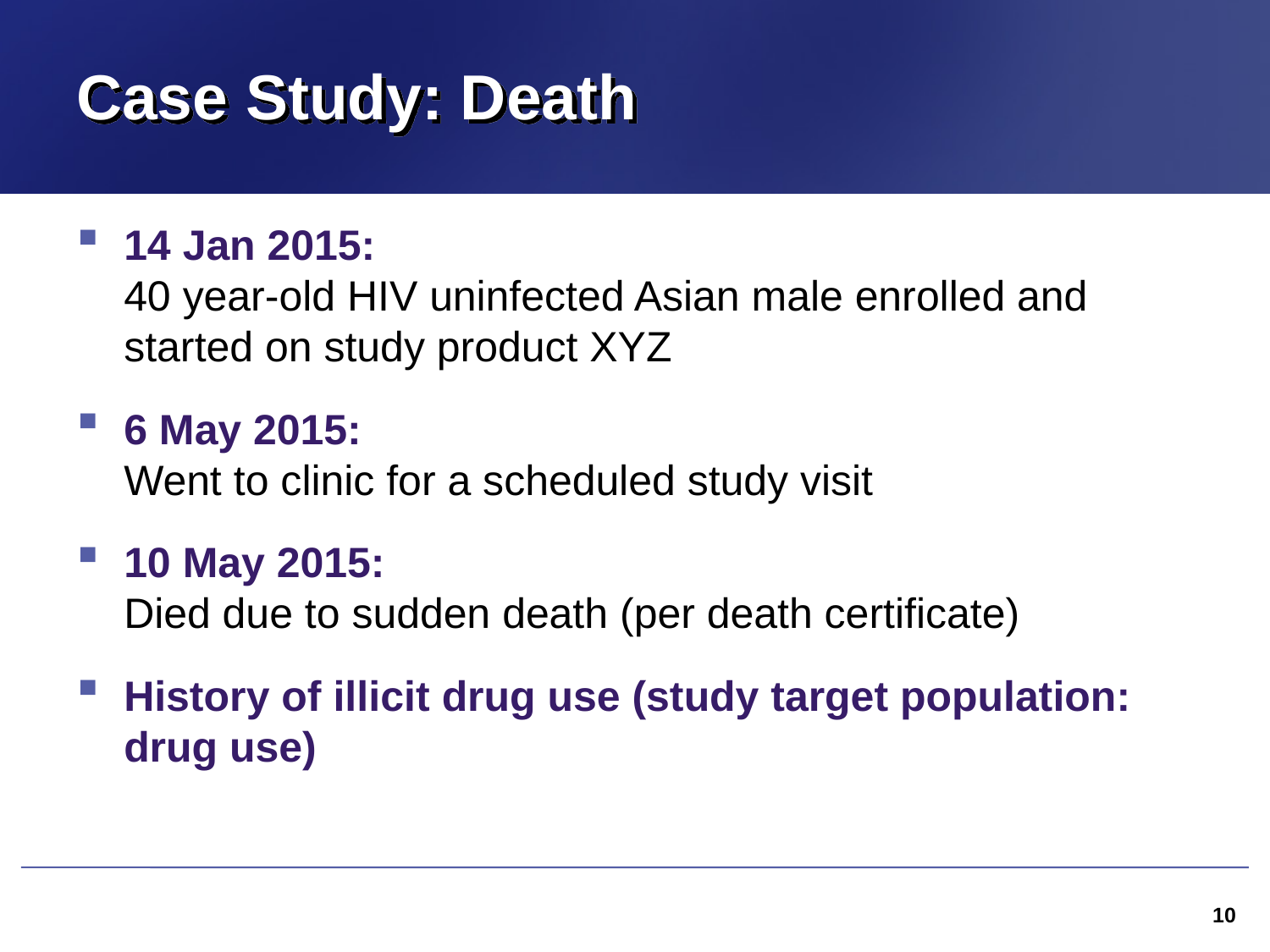

# Case Study: Death
14 Jan 2015:
40 year-old HIV uninfected Asian male enrolled and started on study product XYZ
6 May 2015:
Went to clinic for a scheduled study visit
10 May 2015:
Died due to sudden death (per death certificate)
History of illicit drug use (study target population: drug use)
10